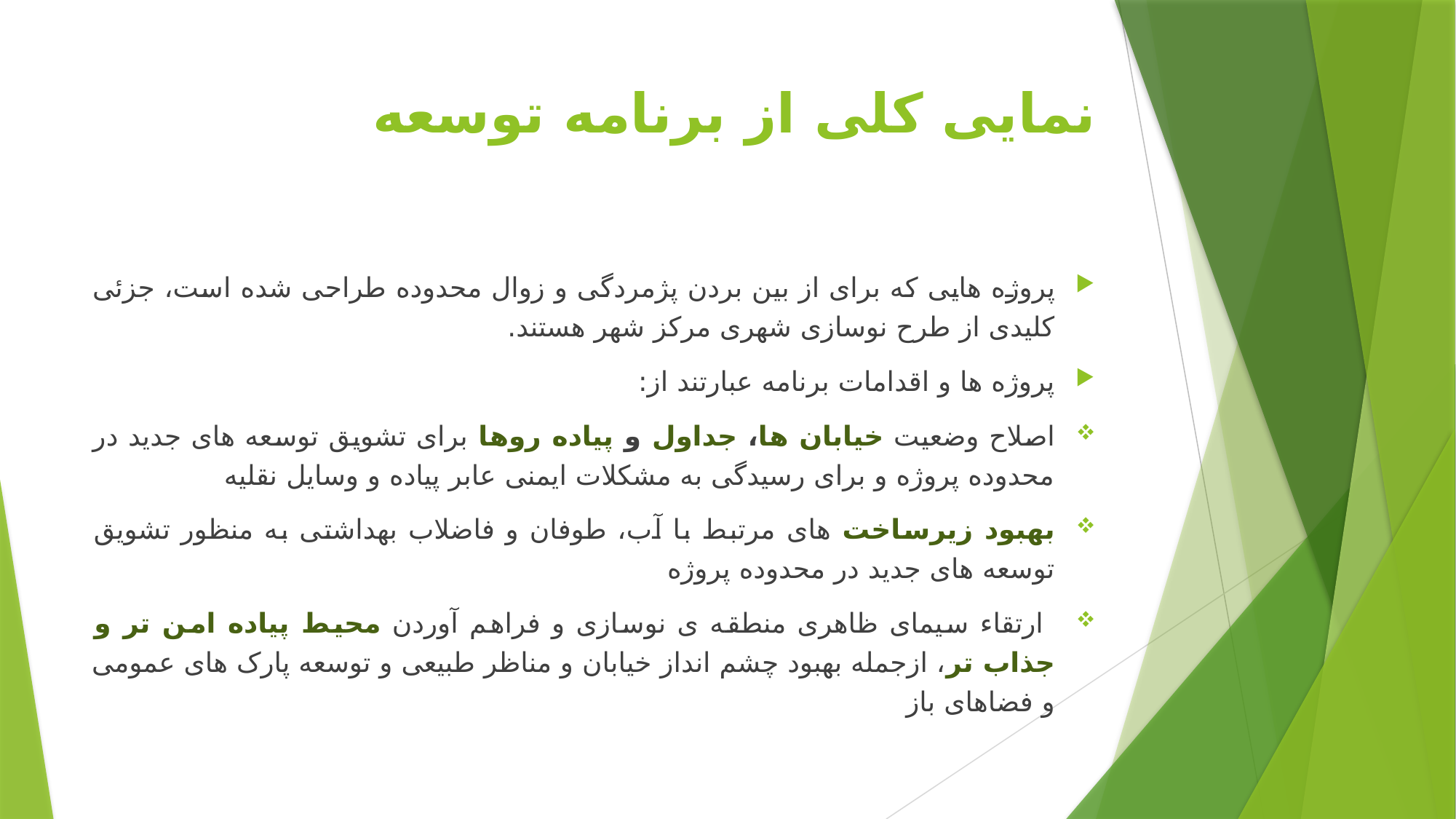

# نمایی کلی از برنامه توسعه
پروژه هایی که برای از بین بردن پژمردگی و زوال محدوده طراحی شده است، جزئی کلیدی از طرح نوسازی شهری مرکز شهر هستند.
پروژه ها و اقدامات برنامه عبارتند از:
اصلاح وضعیت خیابان ها، جداول و پیاده روها برای تشویق توسعه های جدید در محدوده پروژه و برای رسیدگی به مشکلات ایمنی عابر پیاده و وسایل نقلیه
بهبود زیرساخت های مرتبط با آب، طوفان و فاضلاب بهداشتی به منظور تشویق توسعه های جدید در محدوده پروژه
 ارتقاء سیمای ظاهری منطقه ی نوسازی و فراهم آوردن محیط پیاده امن تر و جذاب تر، ازجمله بهبود چشم انداز خیابان و مناظر طبیعی و توسعه پارک های عمومی و فضاهای باز